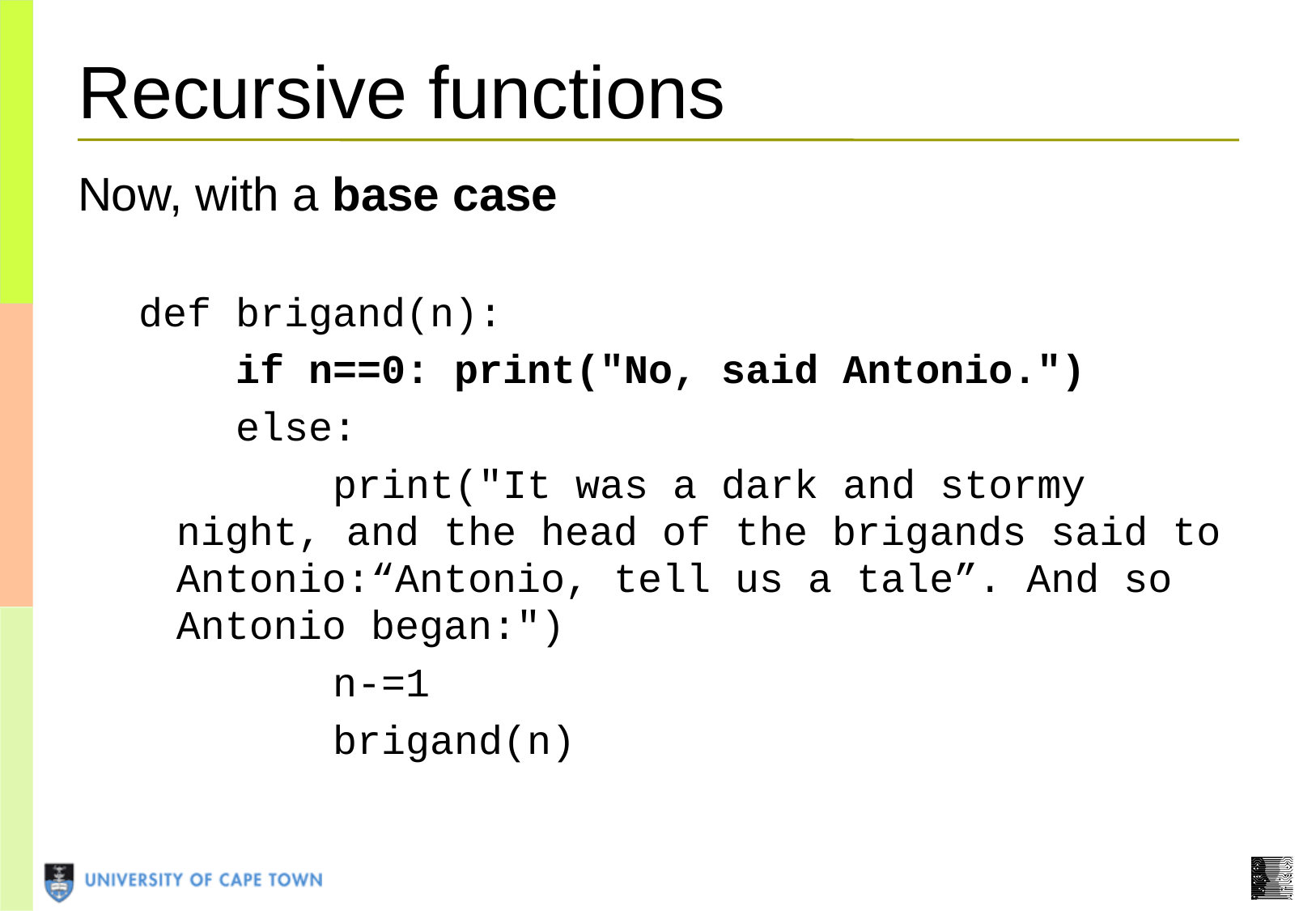

# Recursive functions
Now, with a base case

def brigand(n):
    if n==0: print("No, said Antonio.")
    else:
        print("It was a dark and stormy night, and the head of the brigands said to Antonio:“Antonio, tell us a tale”. And so Antonio began:")
        n-=1
        brigand(n)